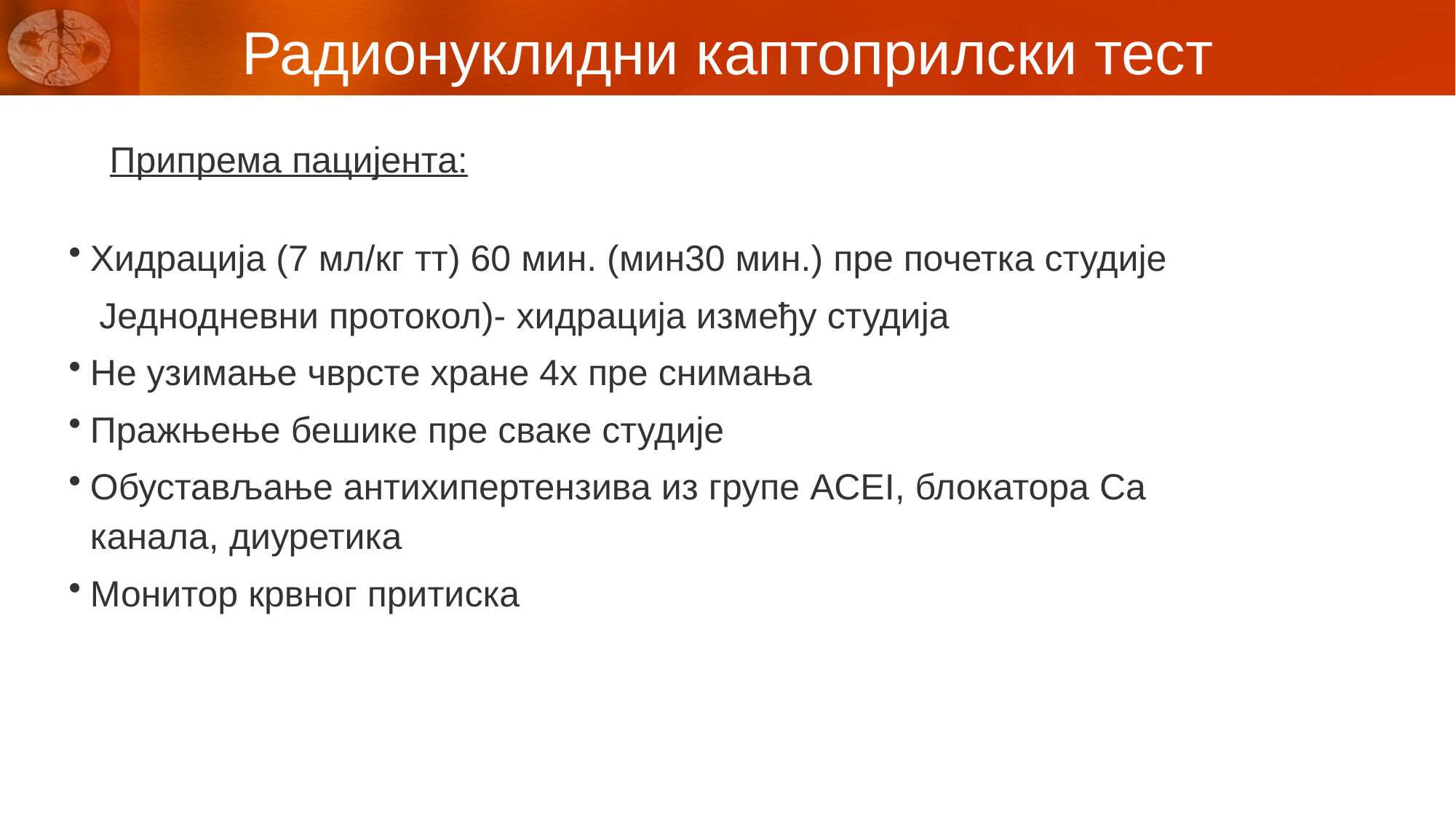

# Радионуклидни каптоприлски тест
Припрема пацијента:

Хидрација (7 мл/кг тт) 60 мин. (мин30 мин.) пре почетка студије
   Једнодневни протокол)- хидрација између студија
Не узимање чврсте хране 4х пре снимања
Пражњење бешике пре сваке студије
Обустављање антихипертензива из групе ACEI, блокатора Cа канала, диуретика
Монитор крвног притиска